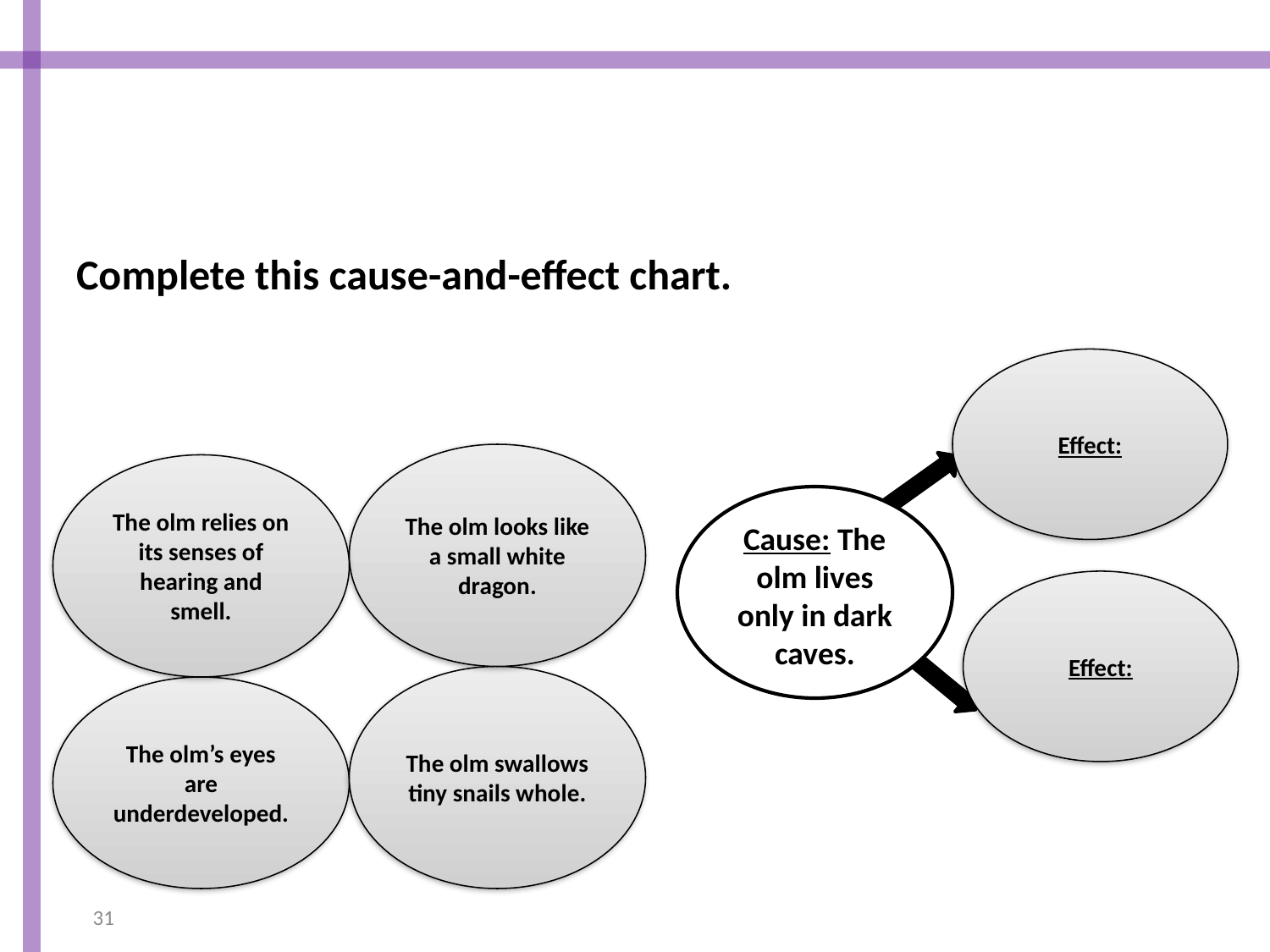

Complete this cause-and-effect chart.

Effect:
The olm looks like a small white dragon.
The olm relies on its senses of hearing and smell.

Cause: The olm lives only in dark caves.

Effect:

The olm swallows tiny snails whole.
The olm’s eyes are underdeveloped.
31